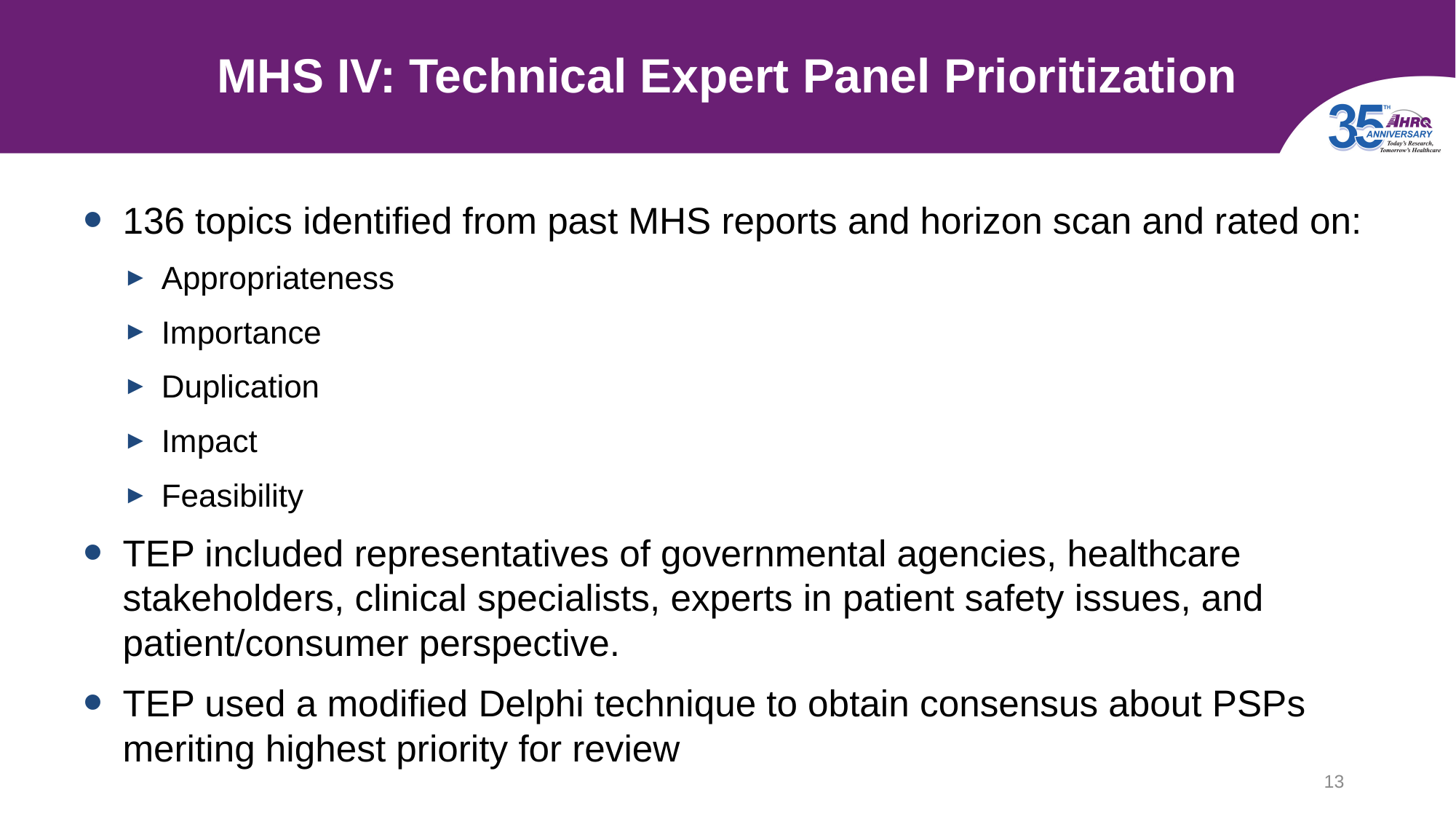

# MHS IV: Technical Expert Panel Prioritization
136 topics identified from past MHS reports and horizon scan and rated on:
Appropriateness
Importance
Duplication
Impact
Feasibility
TEP included representatives of governmental agencies, healthcare stakeholders, clinical specialists, experts in patient safety issues, and patient/consumer perspective.
TEP used a modified Delphi technique to obtain consensus about PSPs meriting highest priority for review
13